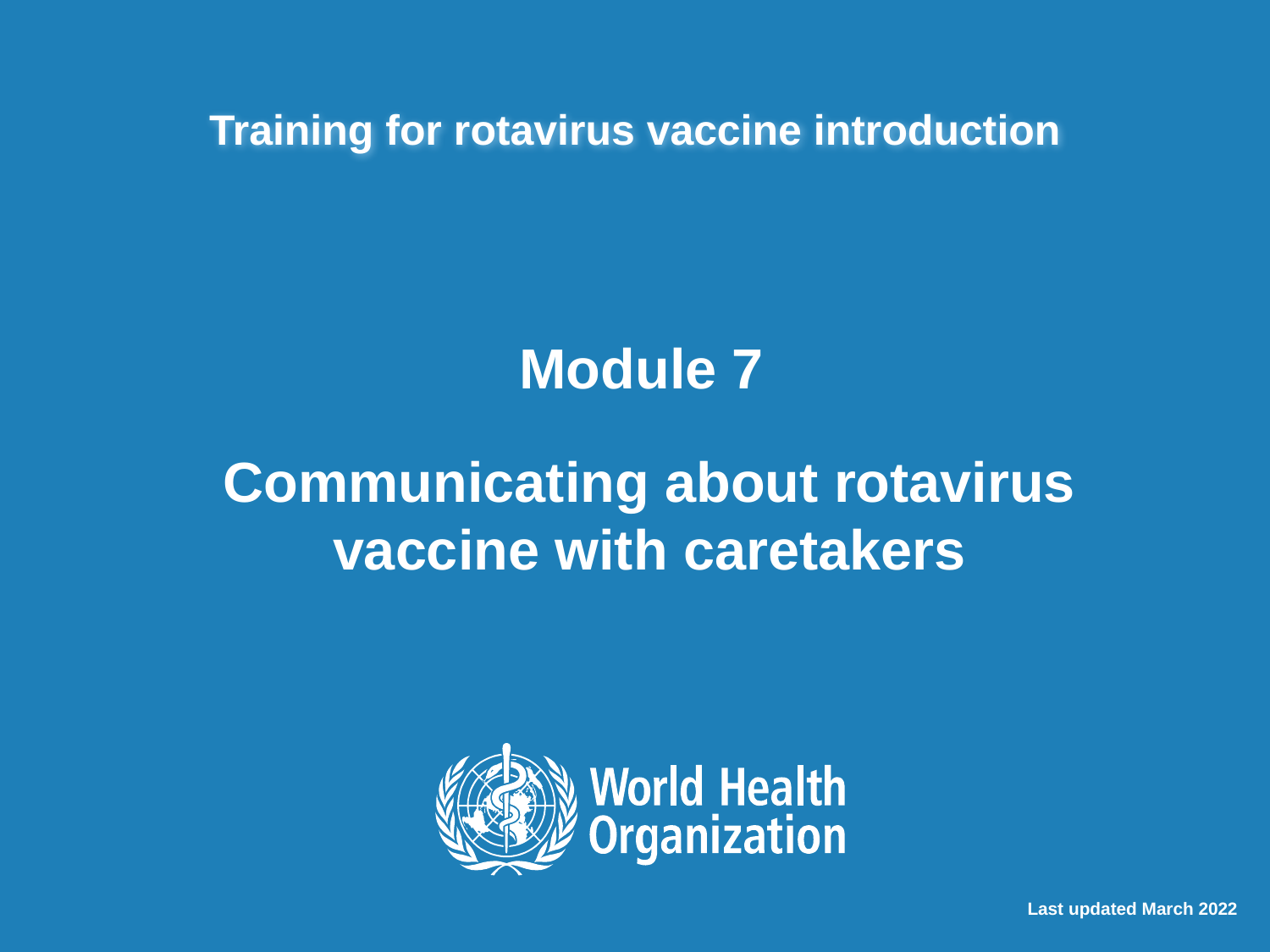

# Training for rotavirus vaccine introduction
Module 7
Communicating about rotavirus vaccine with caretakers
Last updated March 2022